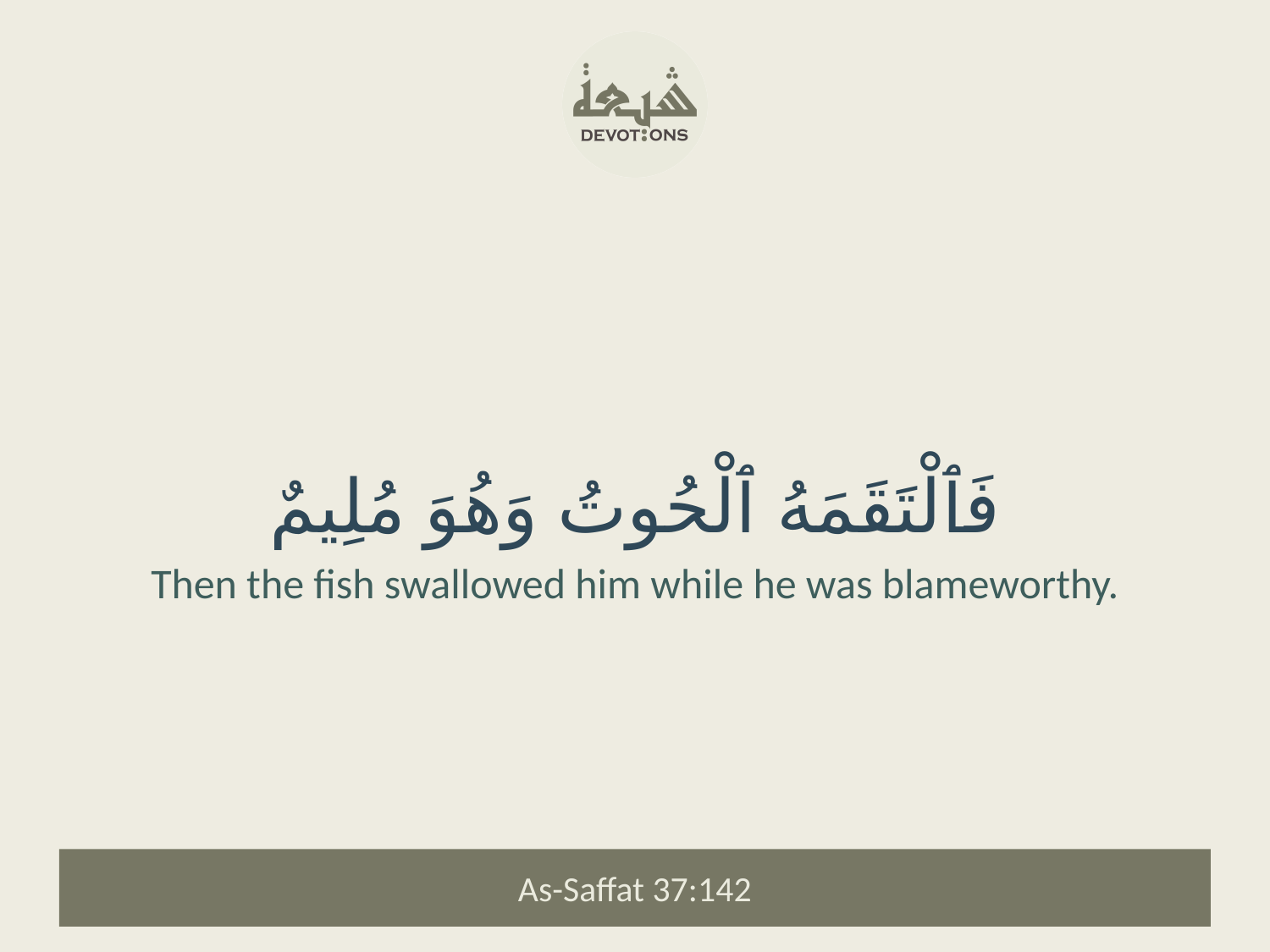

فَٱلْتَقَمَهُ ٱلْحُوتُ وَهُوَ مُلِيمٌ
Then the fish swallowed him while he was blameworthy.
As-Saffat 37:142